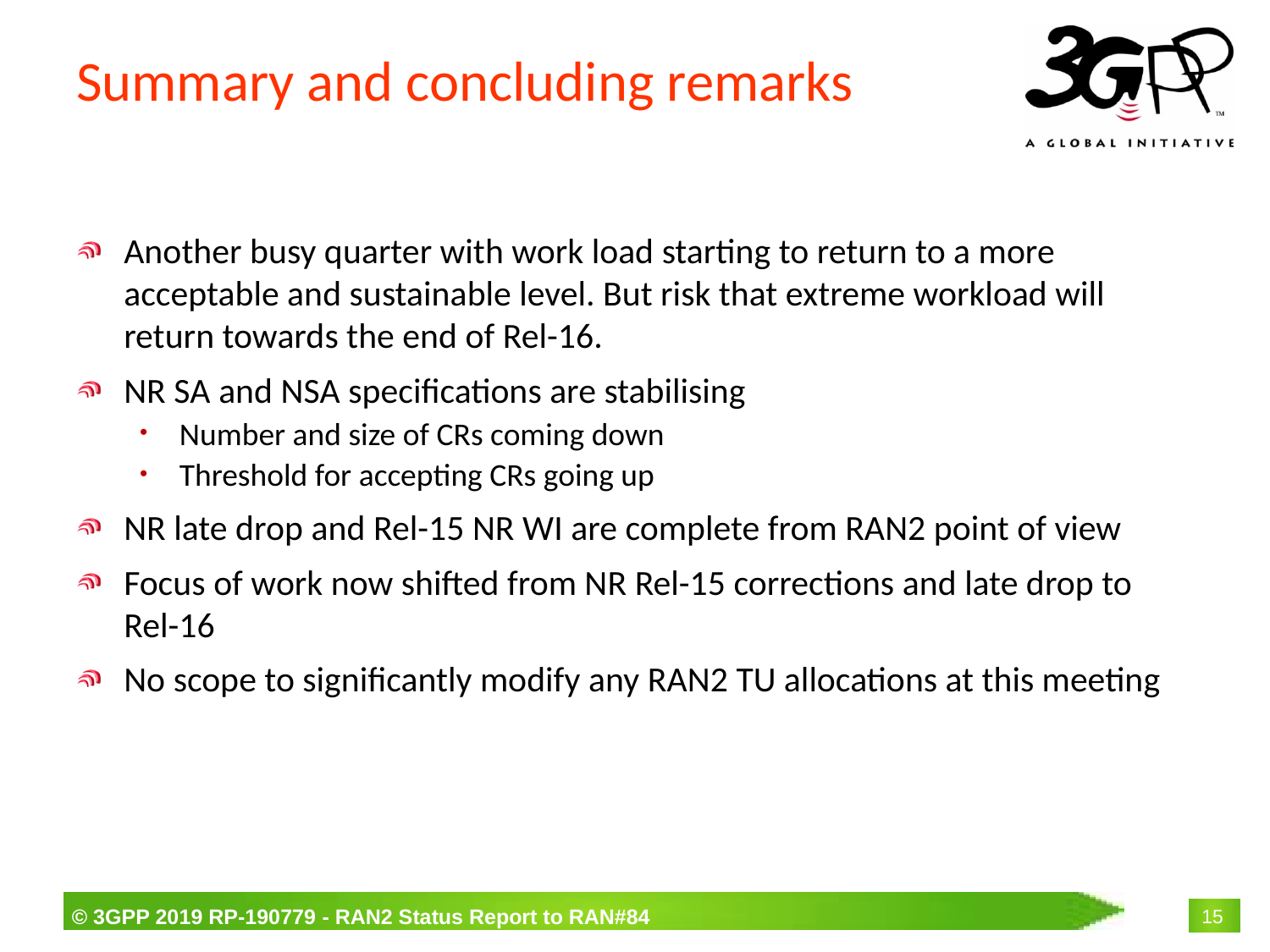

# Summary and concluding remarks
Another busy quarter with work load starting to return to a more acceptable and sustainable level. But risk that extreme workload will return towards the end of Rel-16.
NR SA and NSA specifications are stabilising
Number and size of CRs coming down
Threshold for accepting CRs going up
NR late drop and Rel-15 NR WI are complete from RAN2 point of view
Focus of work now shifted from NR Rel-15 corrections and late drop to Rel-16
No scope to significantly modify any RAN2 TU allocations at this meeting